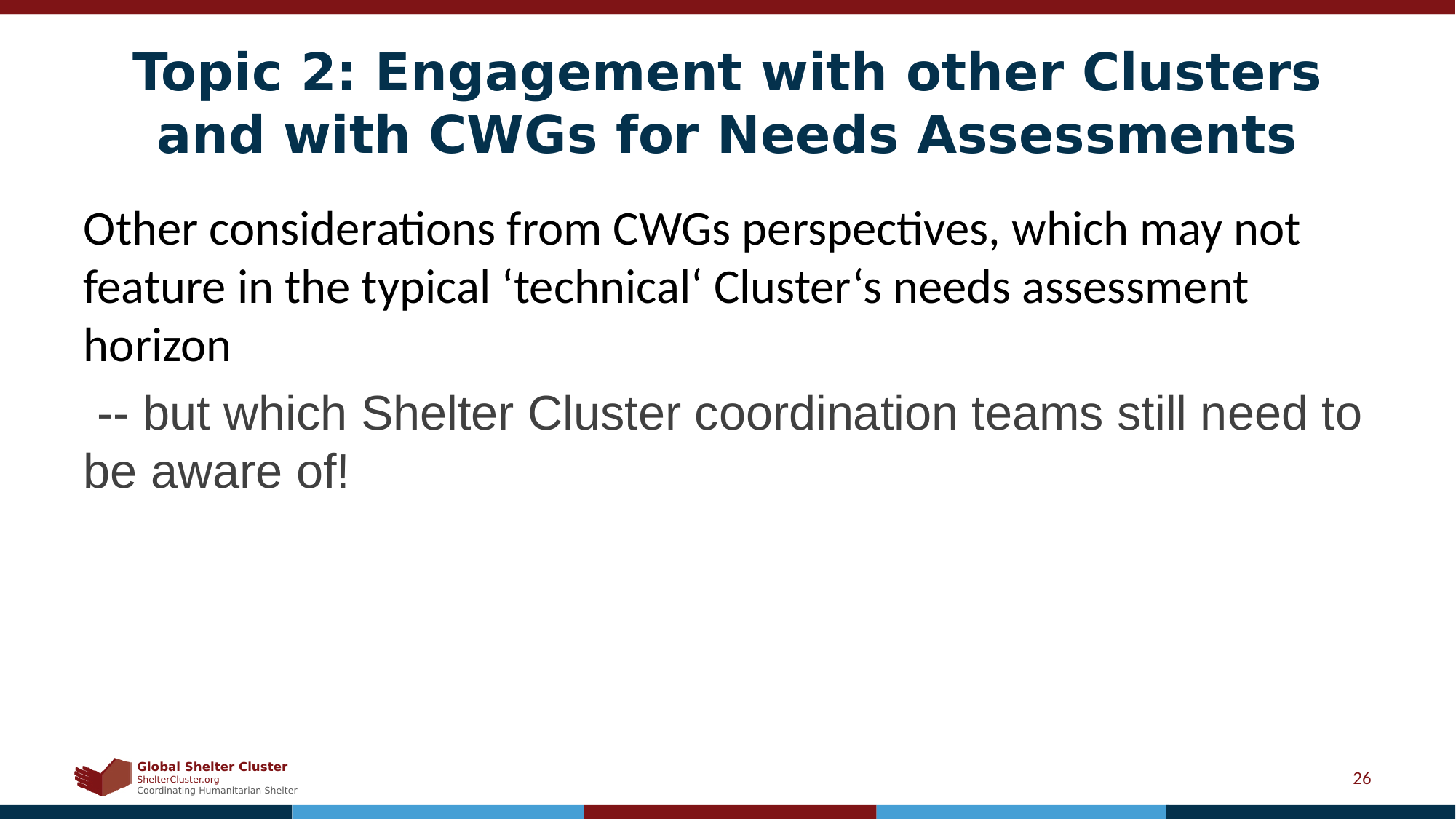

# Topic 2: Engagement with other Clusters and with CWGs for Needs Assessments
Other considerations from CWGs perspectives, which may not feature in the typical ‘technical‘ Cluster‘s needs assessment horizon
 -- but which Shelter Cluster coordination teams still need to be aware of!

26